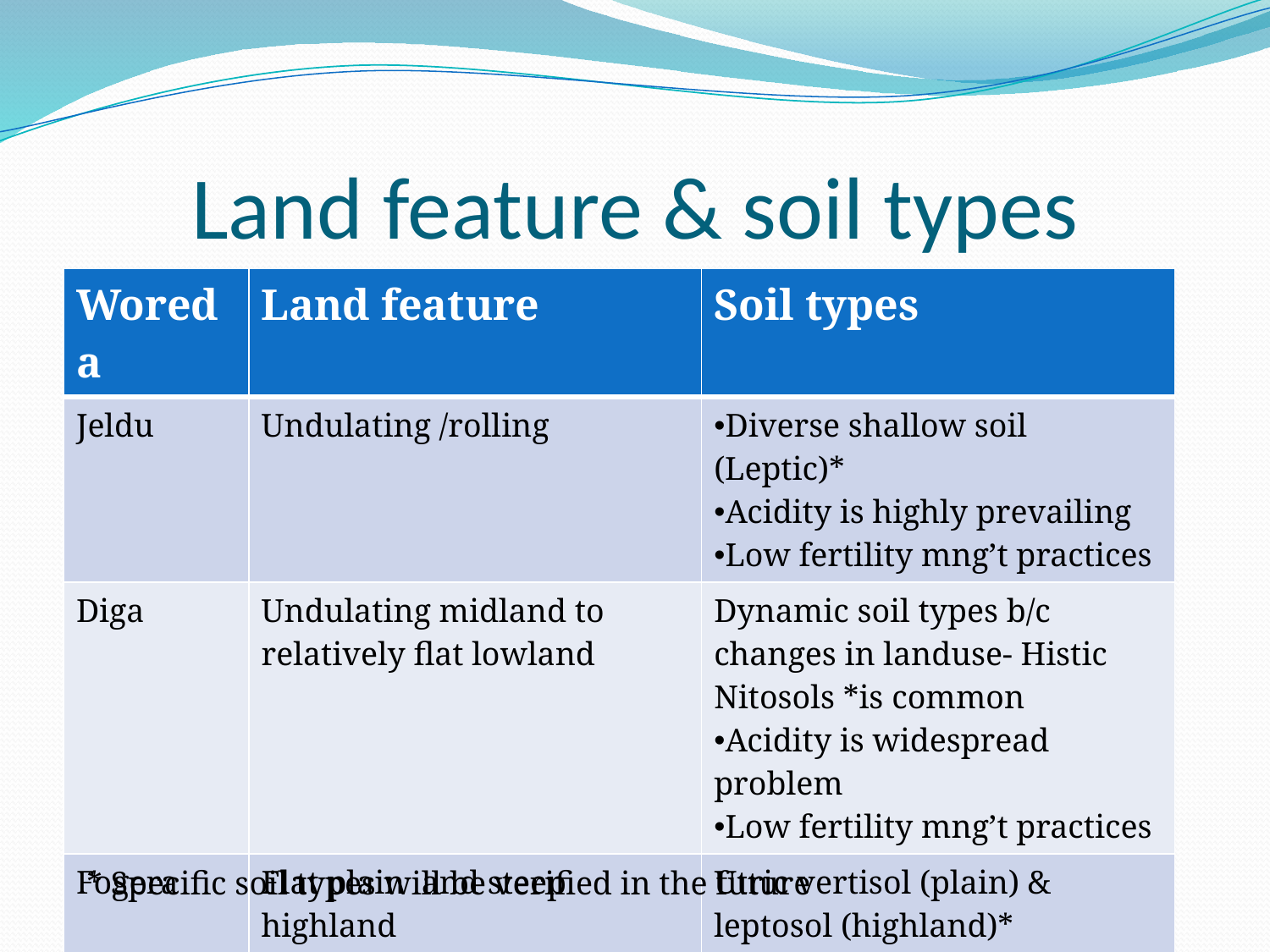

# Land feature & soil types
| Woreda | Land feature | Soil types |
| --- | --- | --- |
| Jeldu | Undulating /rolling | Diverse shallow soil (Leptic)\* Acidity is highly prevailing Low fertility mng’t practices |
| Diga | Undulating midland to relatively flat lowland | Dynamic soil types b/c changes in landuse- Histic Nitosols \*is common Acidity is widespread problem Low fertility mng’t practices |
| Fogera | Flat plain and steep highland | Utric vertisol (plain) & leptosol (highland)\* |
* Specific soil types will be verified in the future